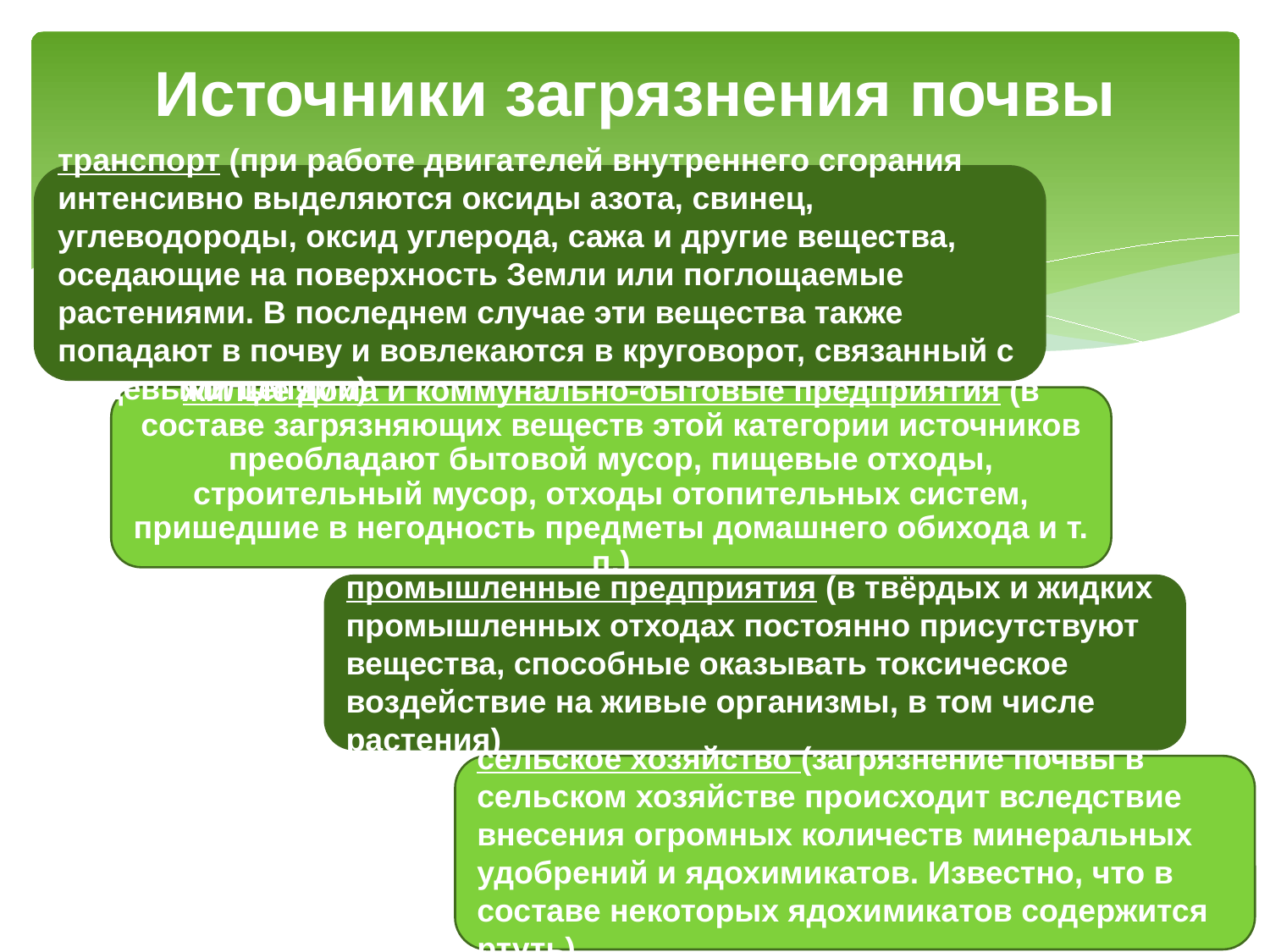

Источники загрязнения почвы
транспорт (при работе двигателей внутреннего сгорания интенсивно выделяются оксиды азота, свинец, углеводороды, оксид углерода, сажа и другие вещества, оседающие на поверхность Земли или поглощаемые растениями. В последнем случае эти вещества также попадают в почву и вовлекаются в круговорот, связанный с пищевыми цепями)

жилые дома и коммунально-бытовые предприятия (в составе загрязняющих веществ этой категории источников преобладают бытовой мусор, пищевые отходы, строительный мусор, отходы отопительных систем, пришедшие в негодность предметы домашнего обихода и т. п.)
промышленные предприятия (в твёрдых и жидких промышленных отходах постоянно присутствуют вещества, способные оказывать токсическое воздействие на живые организмы, в том числе растения)
сельское хозяйство (загрязнение почвы в сельском хозяйстве происходит вследствие внесения огромных количеств минеральных удобрений и ядохимикатов. Известно, что в составе некоторых ядохимикатов содержится ртуть)